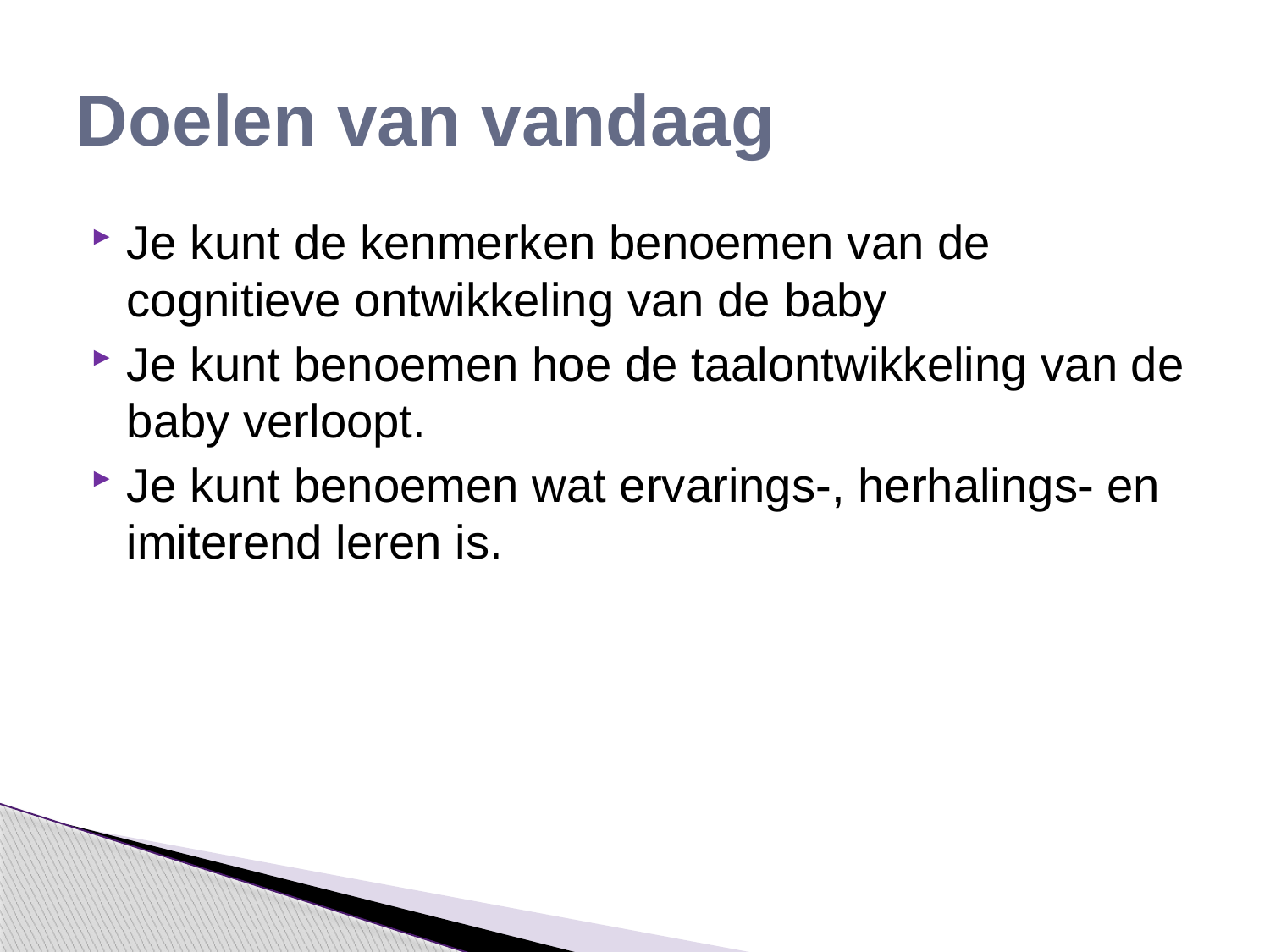

# Doelen van vandaag
Je kunt de kenmerken benoemen van de cognitieve ontwikkeling van de baby
Je kunt benoemen hoe de taalontwikkeling van de baby verloopt.
Je kunt benoemen wat ervarings-, herhalings- en imiterend leren is.